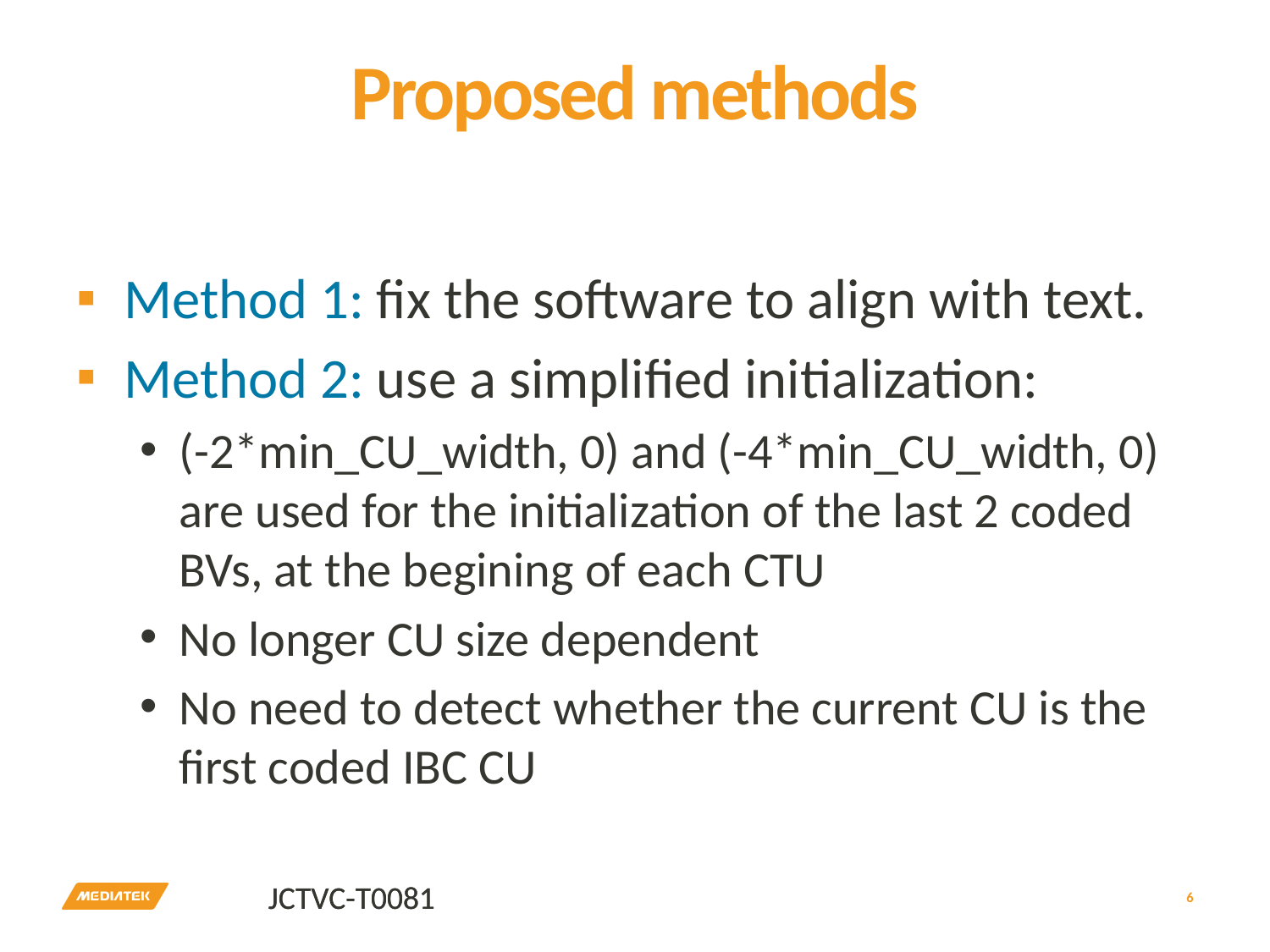

# Proposed methods
Method 1: fix the software to align with text.
Method 2: use a simplified initialization:
(-2*min_CU_width, 0) and (-4*min_CU_width, 0) are used for the initialization of the last 2 coded BVs, at the begining of each CTU
No longer CU size dependent
No need to detect whether the current CU is the first coded IBC CU
6